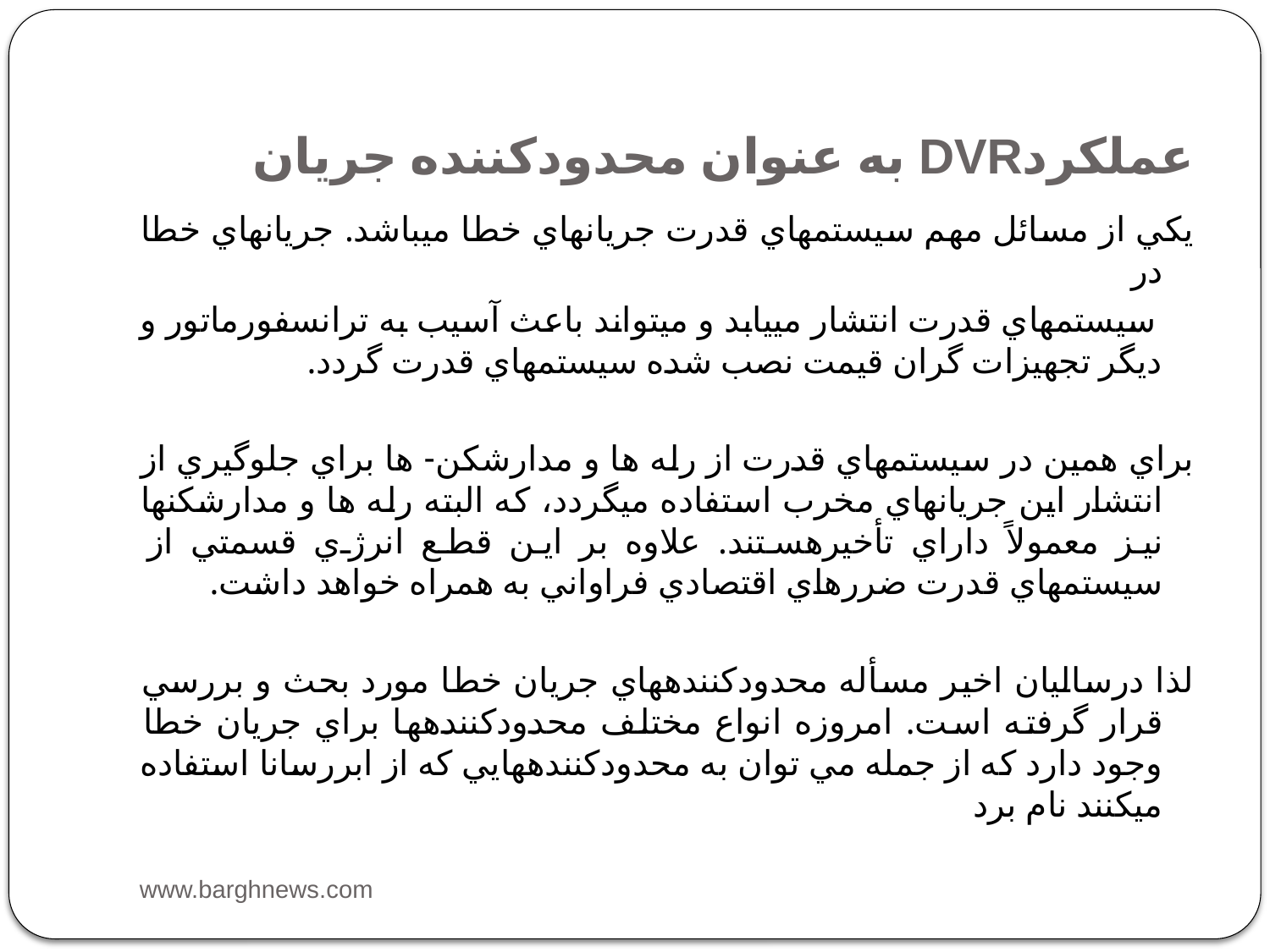

# عملكردDVR به عنوان محدودكننده جريان
يكي از مسائل مهم سيستمهاي قدرت جريانهاي خطا ميباشد. جريانهاي خطا در
    سيستمهاي قدرت انتشار مييابد و ميتواند باعث آسيب به ترانسفورماتور و ديگر تجهيزات گران قيمت نصب شده سيستمهاي قدرت گردد.

براي همين در سيستمهاي قدرت از رله ها و مدارشكن- ها براي جلوگيري از انتشار اين جريانهاي مخرب استفاده ميگردد، كه البته رله ها و مدارشكنها نيز معمولاً داراي تأخيرهستند. علاوه بر اين قطع انرژي قسمتي از سيستمهاي قدرت ضررهاي اقتصادي فراواني به همراه خواهد داشت.

لذا درساليان اخير مسأله محدودكنندههاي جريان خطا مورد بحث و بررسي قرار گرفته است. امروزه انواع مختلف محدودكنندهها براي جريان خطا وجود دارد كه از جمله مي توان به محدودكنندههايي كه از ابررسانا استفاده ميكنند نام برد
www.barghnews.com